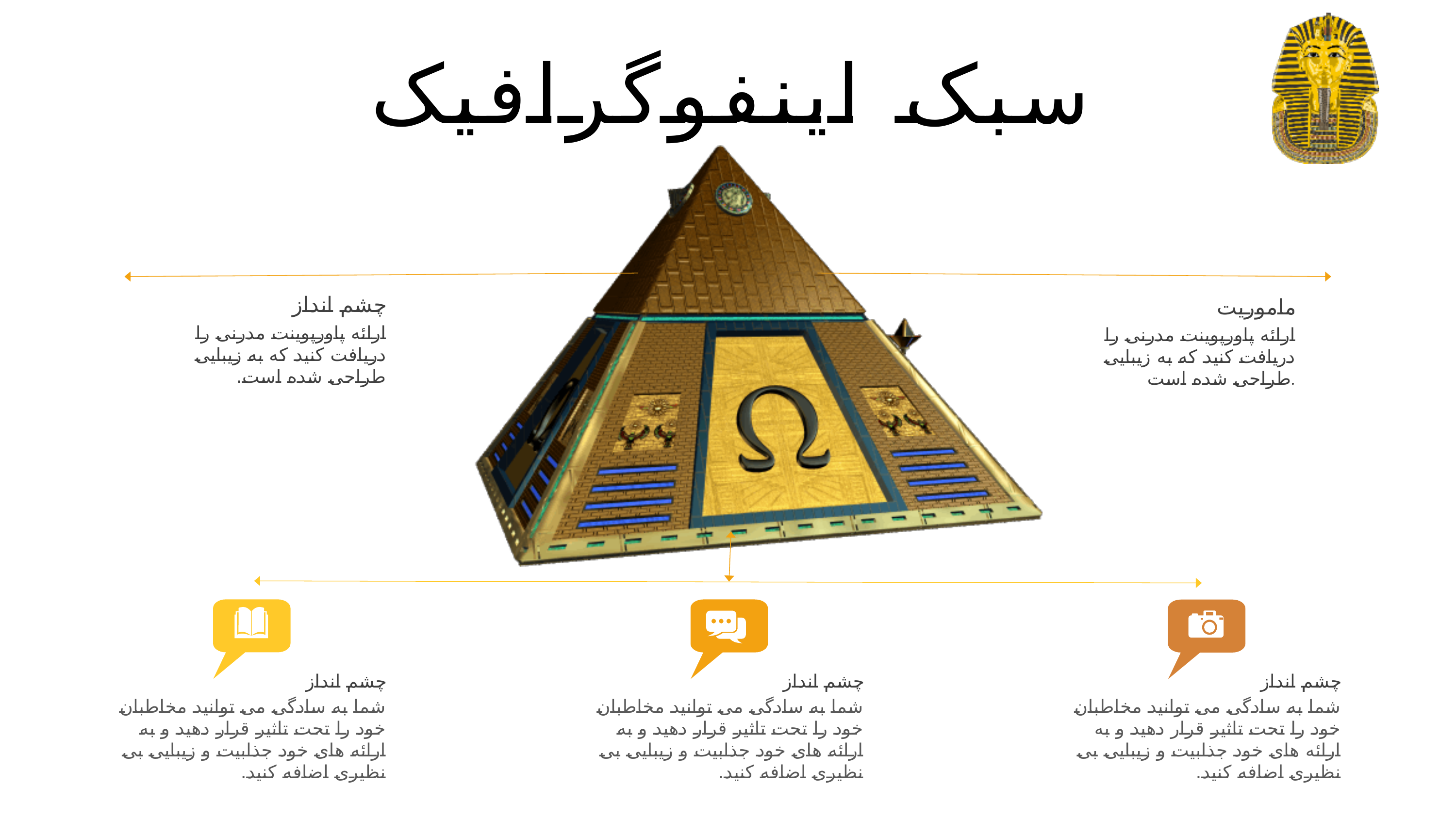

سبک اینفوگرافیک

چشم انداز
ماموریت
ارائه پاورپوینت مدرنی را دریافت کنید که به زیبایی طراحی شده است.
ارائه پاورپوینت مدرنی را دریافت کنید که به زیبایی طراحی شده است.

چشم انداز
چشم انداز
چشم انداز
شما به سادگی می توانید مخاطبان خود را تحت تاثیر قرار دهید و به ارائه های خود جذابیت و زیبایی بی نظیری اضافه کنید.
شما به سادگی می توانید مخاطبان خود را تحت تاثیر قرار دهید و به ارائه های خود جذابیت و زیبایی بی نظیری اضافه کنید.
شما به سادگی می توانید مخاطبان خود را تحت تاثیر قرار دهید و به ارائه های خود جذابیت و زیبایی بی نظیری اضافه کنید.